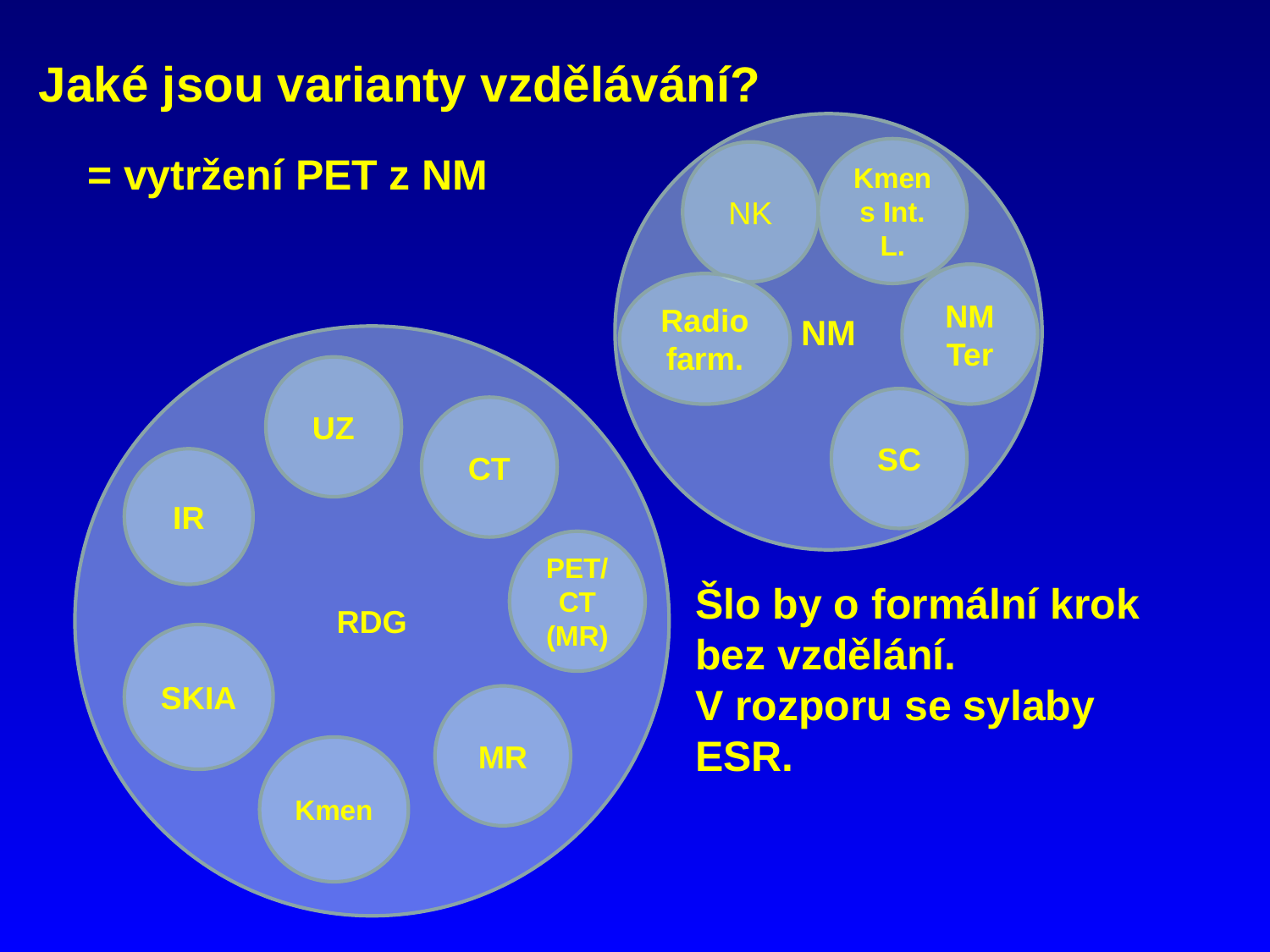

Jaké jsou varianty vzdělávání?

NM
Kmen s Int. L.
= vytržení PET z NM
NK
NM
Ter
Radiofarm.
RDG
UZ
SC
CT
IR
PET/
CT
(MR)
Šlo by o formální krok bez vzdělání.
V rozporu se sylaby ESR.
SKIA
MR
Kmen